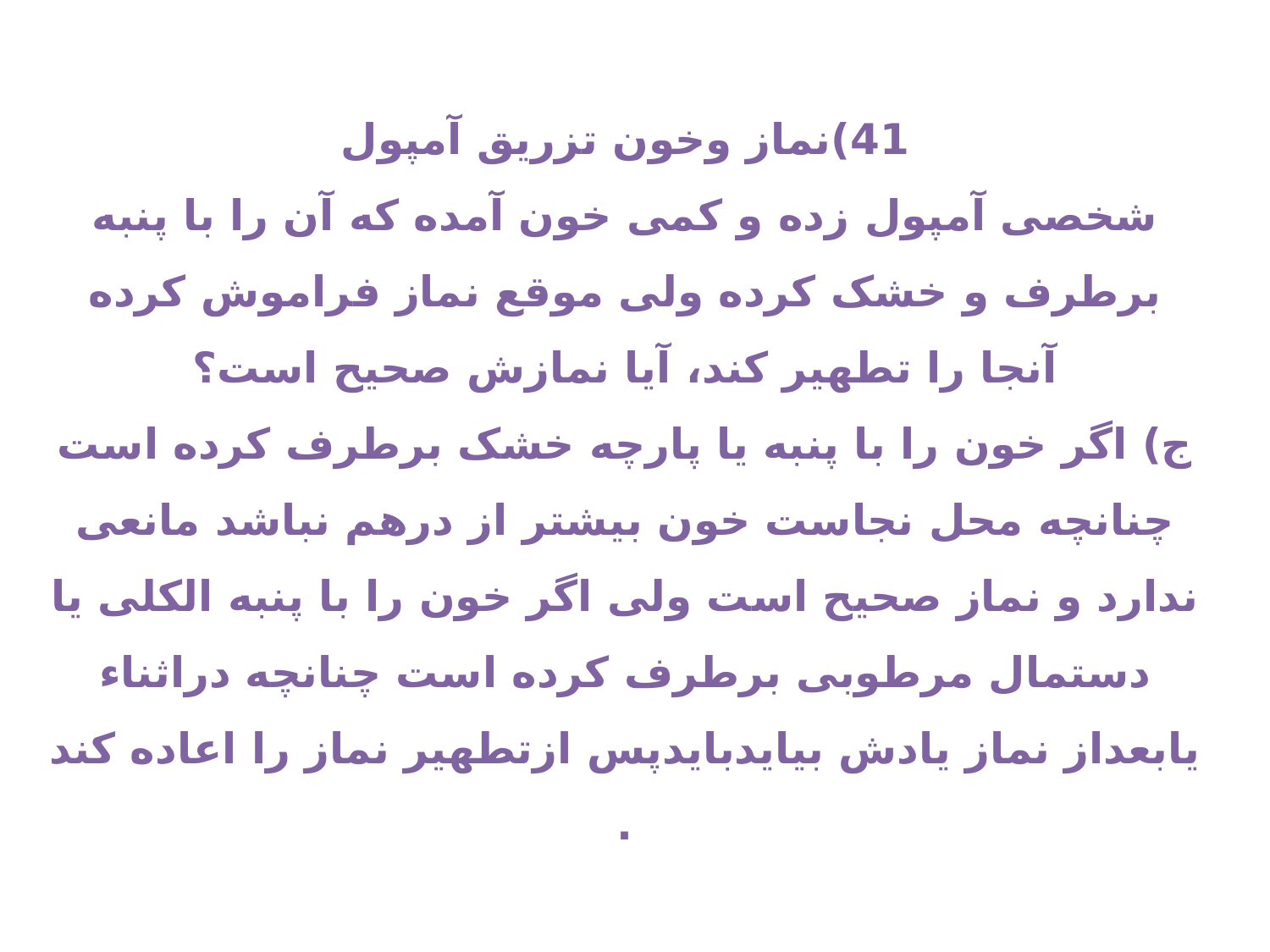

41)نماز وخون تزریق آمپول
شخصى آمپول زده و کمى خون آمده که آن را با پنبه برطرف و خشک کرده ولى موقع نماز فراموش کرده آنجا را تطهیر کند، آیا نمازش صحیح است؟
ج) اگر خون را با پنبه یا پارچه خشک برطرف کرده است چنانچه محل نجاست خون بیشتر از درهم نباشد مانعى ندارد و نماز صحیح است ولى اگر خون را با پنبه الکلى یا دستمال مرطوبى برطرف کرده است چنانچه دراثناء یابعداز نماز یادش بیایدبایدپس ازتطهیر نماز را اعاده کند .